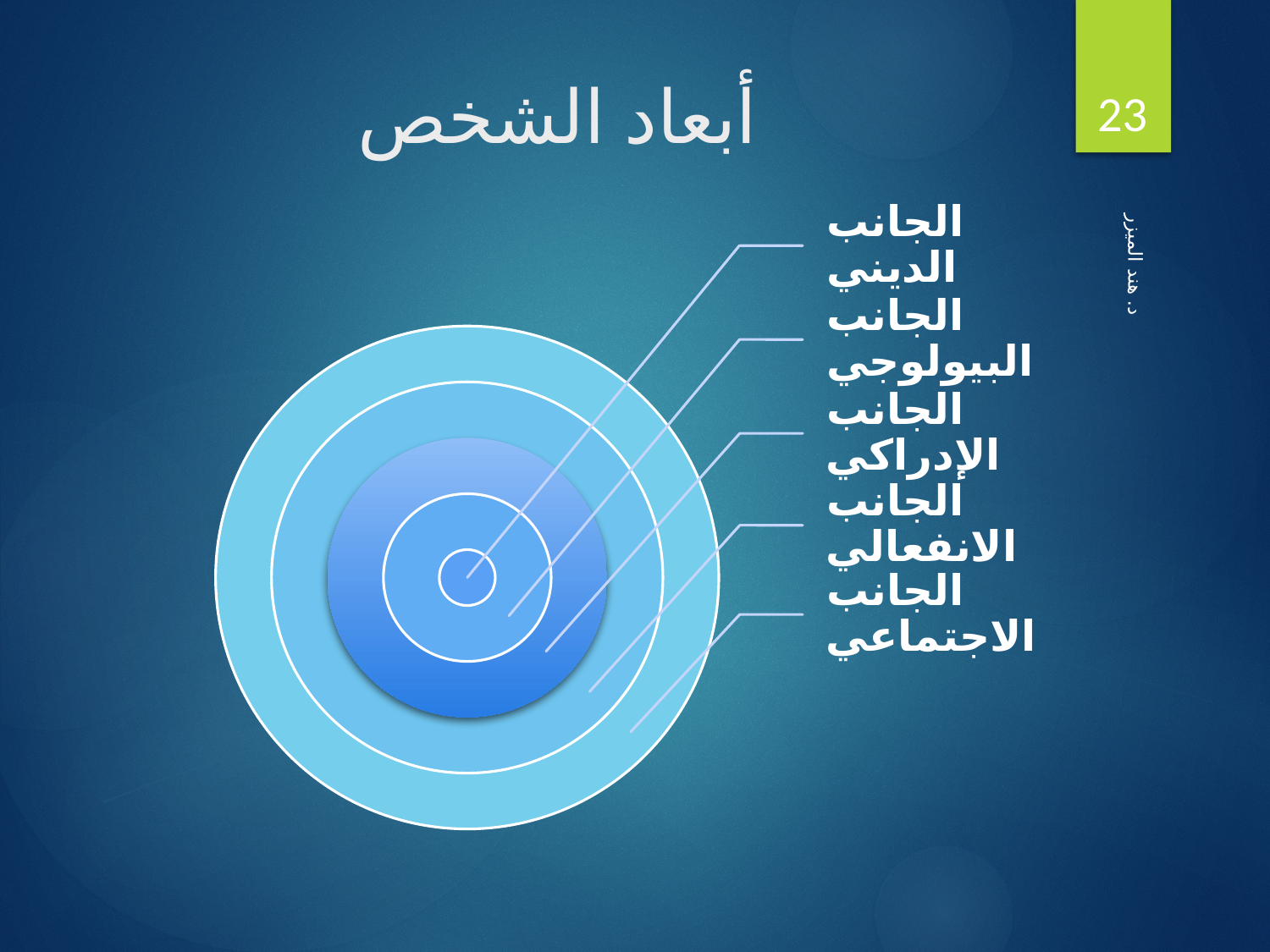

23
# أبعاد الشخص
الجانب الديني
الجانب البيولوجي
الجانب الإدراكي
الجانب الانفعالي
الجانب الاجتماعي
د. هند الميزر